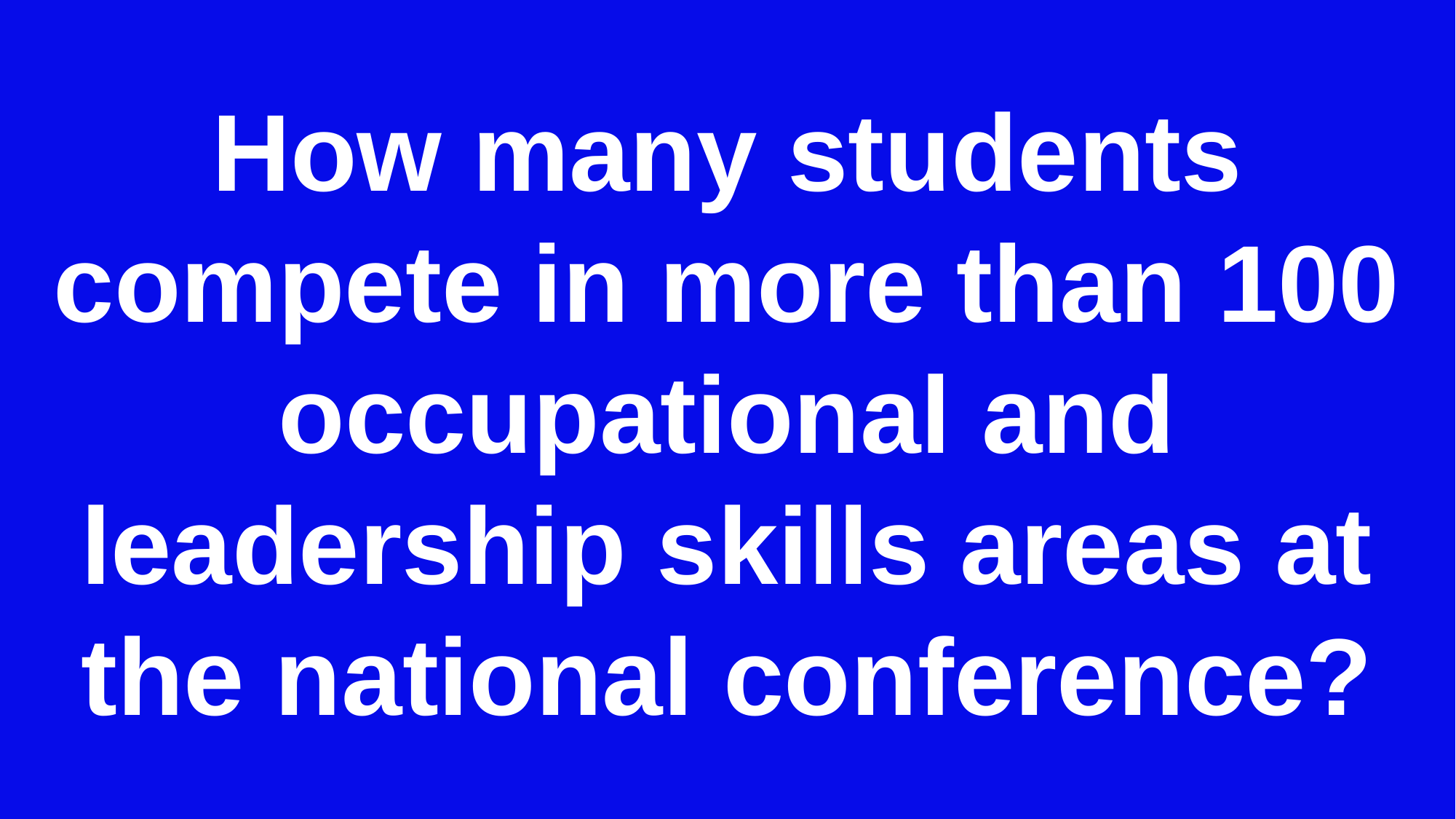

How many students compete in more than 100 occupational and leadership skills areas at the national conference?